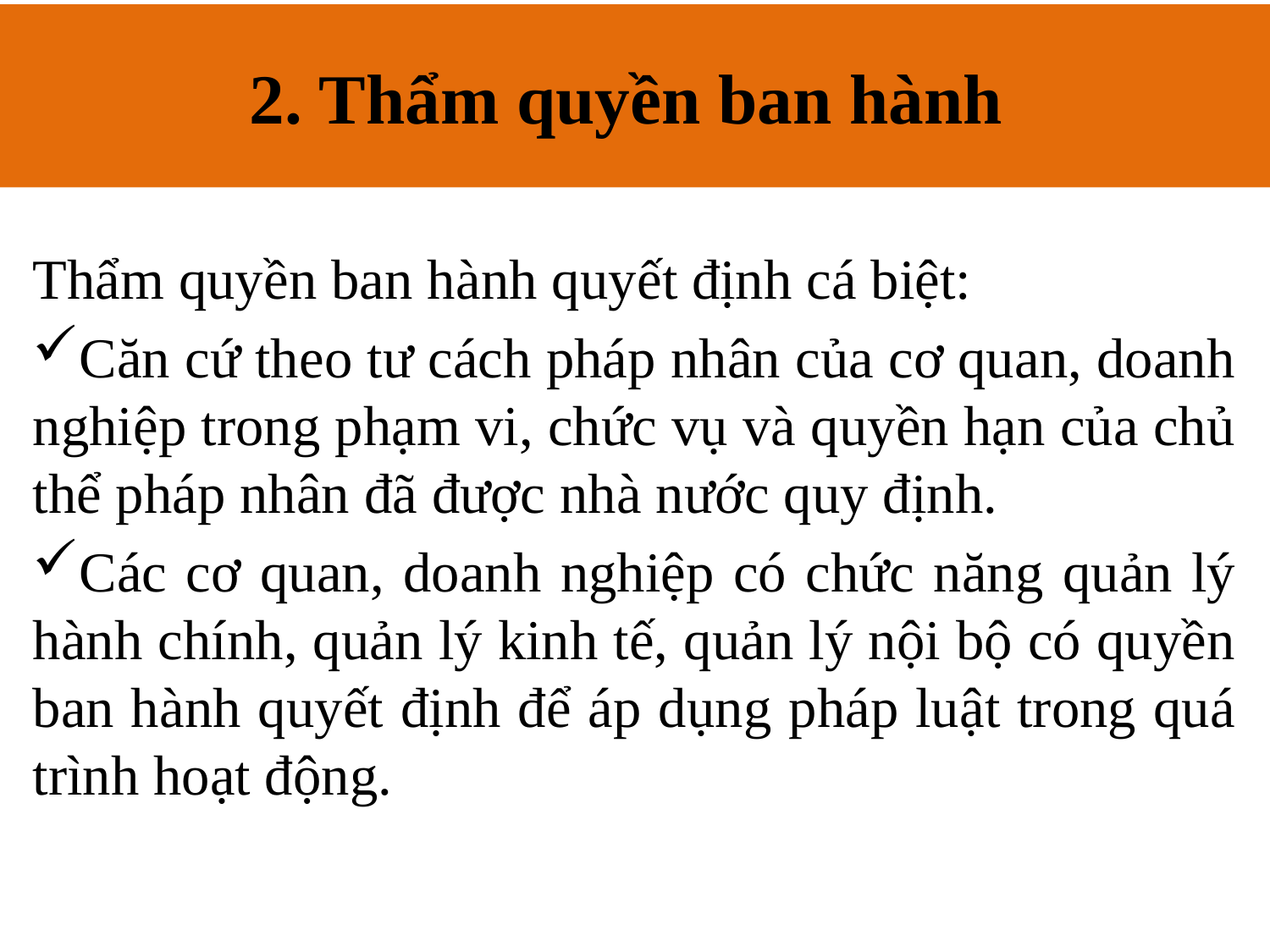

2. Thẩm quyền ban hành
# 2. Thẩm quyền ban hành
Thẩm quyền ban hành quyết định cá biệt:
Căn cứ theo tư cách pháp nhân của cơ quan, doanh nghiệp trong phạm vi, chức vụ và quyền hạn của chủ thể pháp nhân đã được nhà nước quy định.
Các cơ quan, doanh nghiệp có chức năng quản lý hành chính, quản lý kinh tế, quản lý nội bộ có quyền ban hành quyết định để áp dụng pháp luật trong quá trình hoạt động.